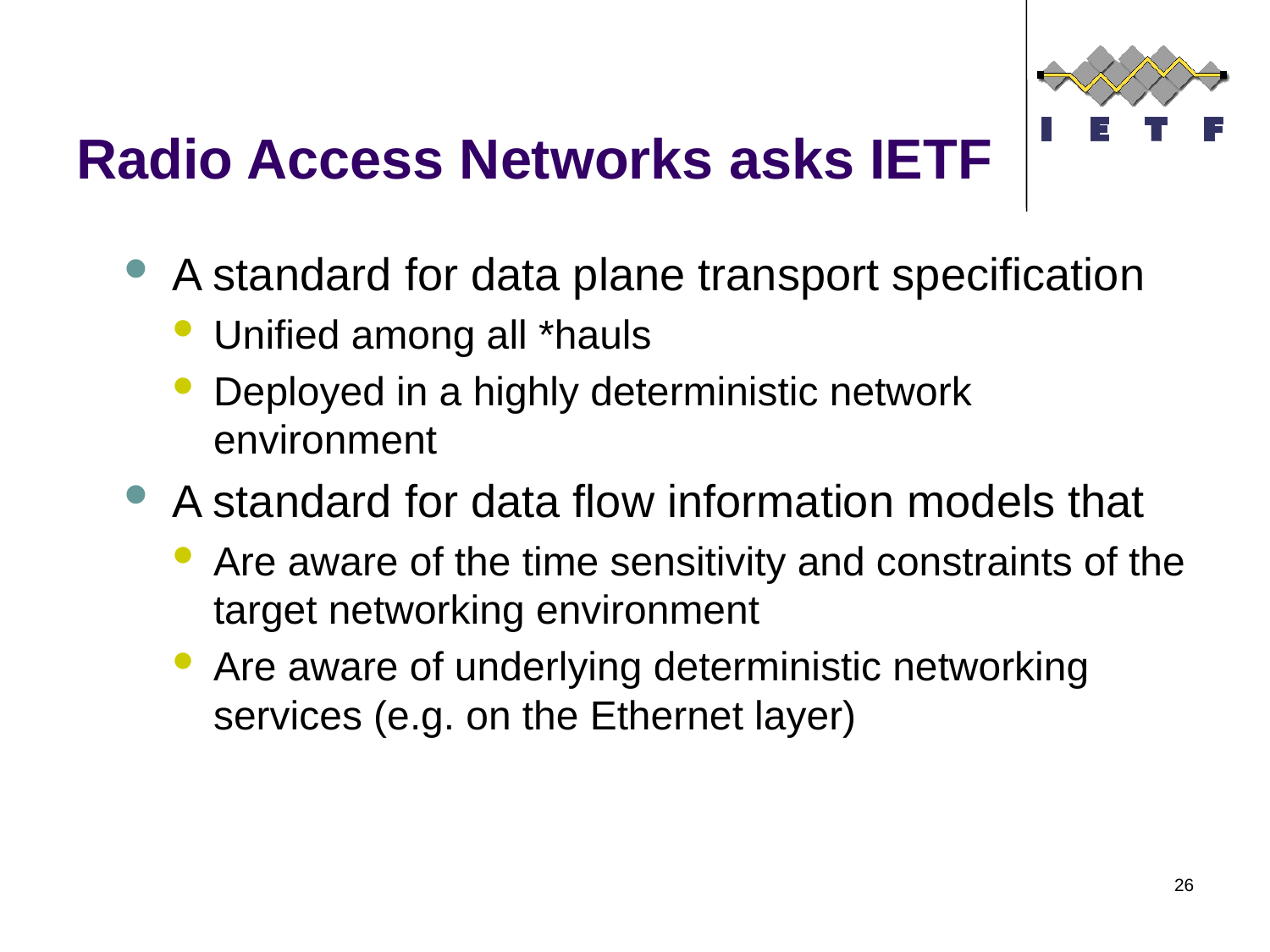

# Radio Access Networks asks IETF
A standard for data plane transport specification
Unified among all *hauls
Deployed in a highly deterministic network environment
A standard for data flow information models that
Are aware of the time sensitivity and constraints of the target networking environment
Are aware of underlying deterministic networking services (e.g. on the Ethernet layer)
26